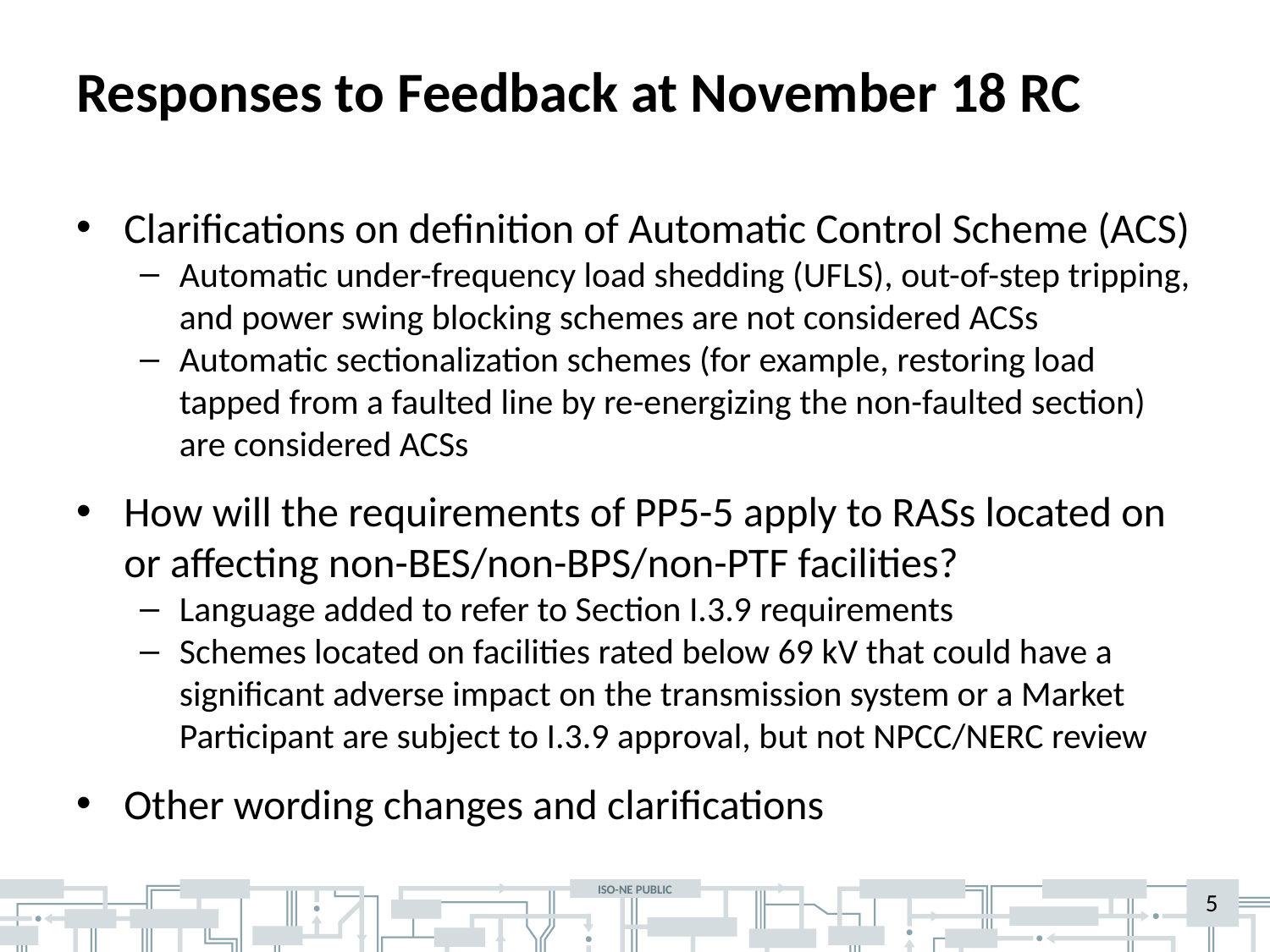

# Responses to Feedback at November 18 RC
Clarifications on definition of Automatic Control Scheme (ACS)
Automatic under-frequency load shedding (UFLS), out-of-step tripping, and power swing blocking schemes are not considered ACSs
Automatic sectionalization schemes (for example, restoring load tapped from a faulted line by re-energizing the non-faulted section) are considered ACSs
How will the requirements of PP5-5 apply to RASs located on or affecting non-BES/non-BPS/non-PTF facilities?
Language added to refer to Section I.3.9 requirements
Schemes located on facilities rated below 69 kV that could have a significant adverse impact on the transmission system or a Market Participant are subject to I.3.9 approval, but not NPCC/NERC review
Other wording changes and clarifications
5